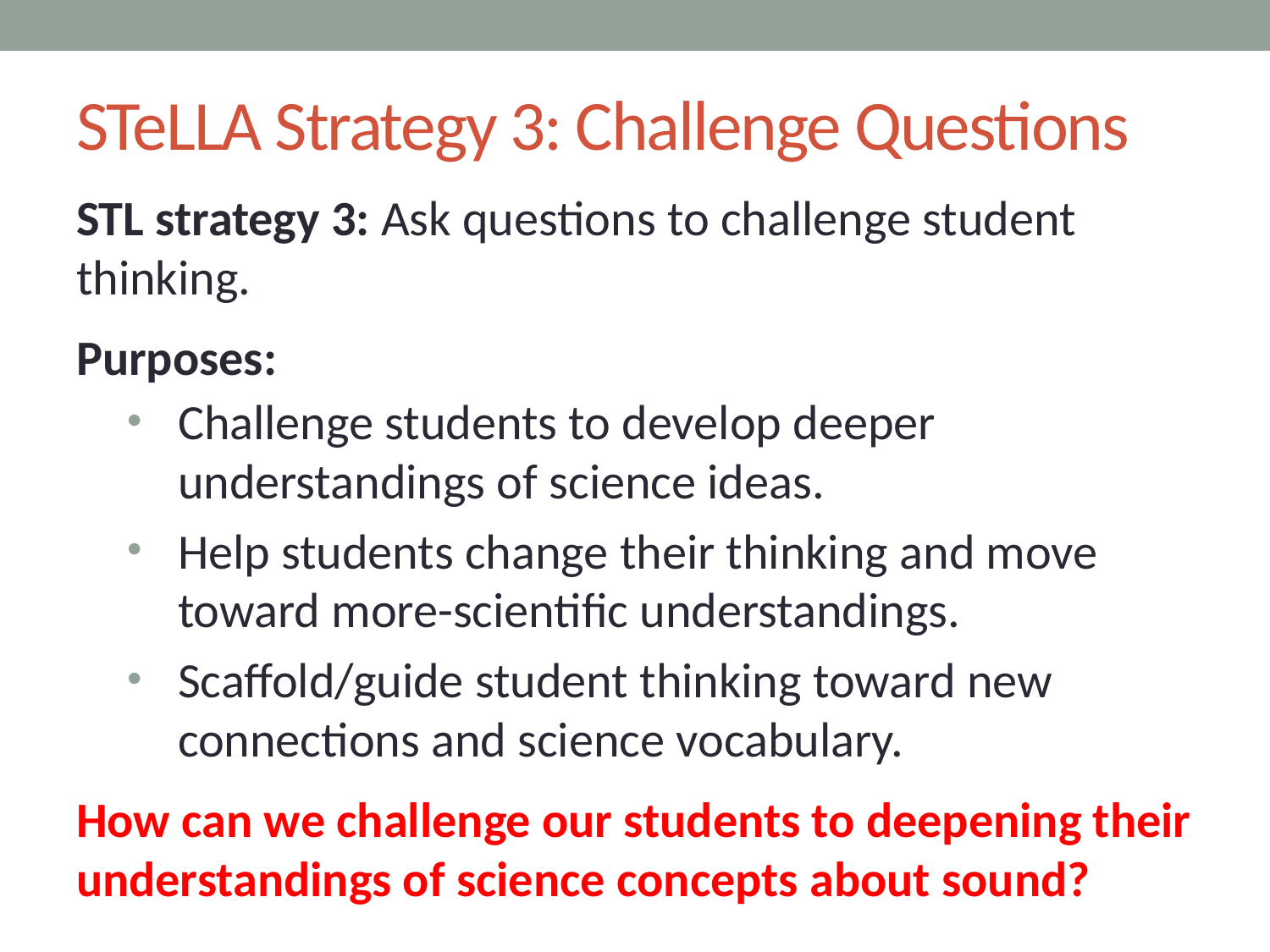

# STeLLA Strategy 3: Challenge Questions
STL strategy 3: Ask questions to challenge student thinking.
Purposes:
Challenge students to develop deeper understandings of science ideas.
Help students change their thinking and move toward more-scientific understandings.
Scaffold/guide student thinking toward new connections and science vocabulary.
How can we challenge our students to deepening their understandings of science concepts about sound?